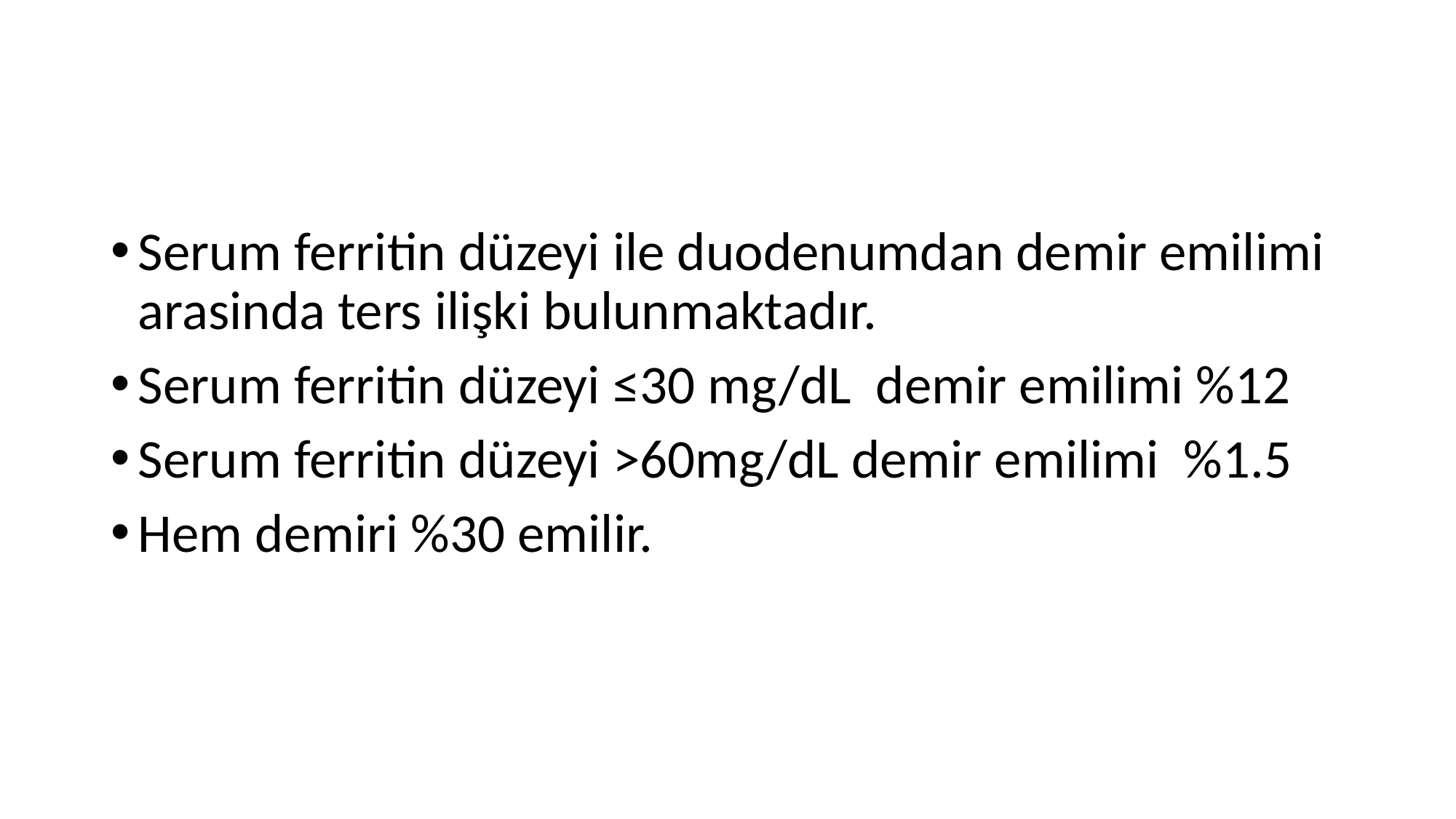

#
Serum ferritin düzeyi ile duodenumdan demir emilimi arasinda ters ilişki bulunmaktadır.
Serum ferritin düzeyi ≤30 mg/dL  demir emilimi %12
Serum ferritin düzeyi >60mg/dL demir emilimi  %1.5
Hem demiri %30 emilir.